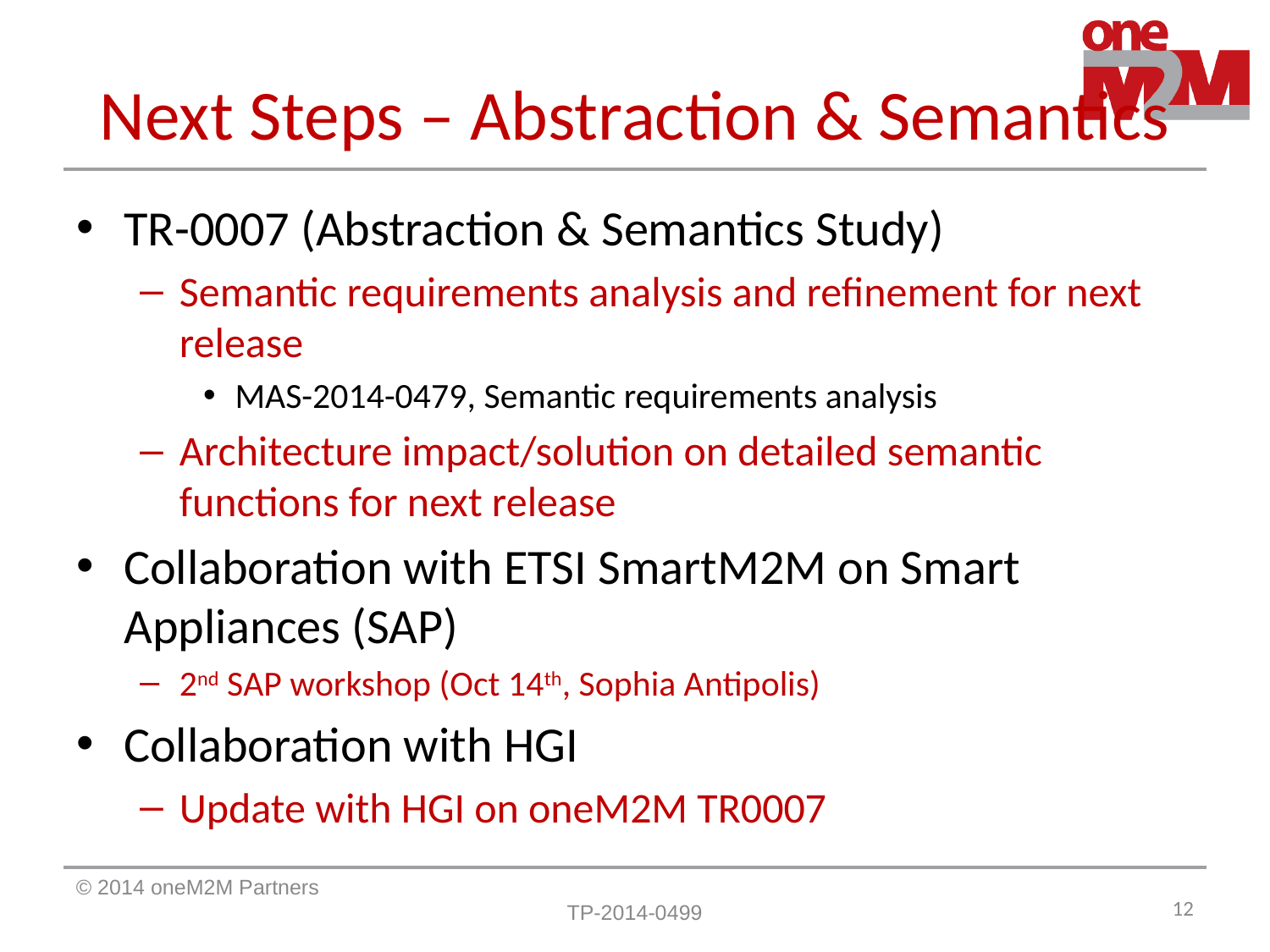

# Next Steps – Abstraction & Semantics
TR-0007 (Abstraction & Semantics Study)
Semantic requirements analysis and refinement for next release
MAS-2014-0479, Semantic requirements analysis
Architecture impact/solution on detailed semantic functions for next release
Collaboration with ETSI SmartM2M on Smart Appliances (SAP)
2nd SAP workshop (Oct 14th, Sophia Antipolis)
Collaboration with HGI
Update with HGI on oneM2M TR0007

12